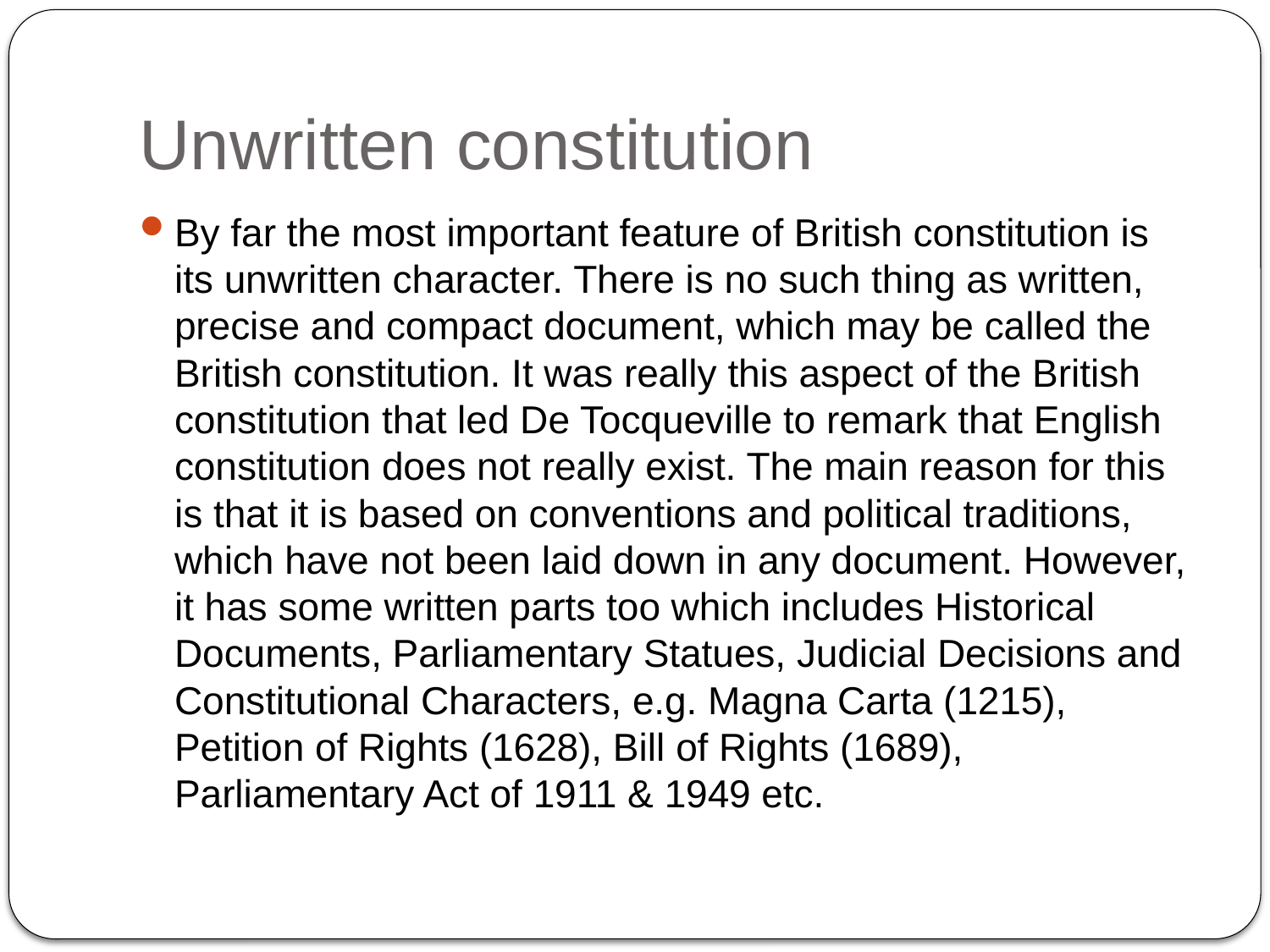

# Unwritten constitution
By far the most important feature of British constitution is its unwritten character. There is no such thing as written, precise and compact document, which may be called the British constitution. It was really this aspect of the British constitution that led De Tocqueville to remark that English constitution does not really exist. The main reason for this is that it is based on conventions and political traditions, which have not been laid down in any document. However, it has some written parts too which includes Historical Documents, Parliamentary Statues, Judicial Decisions and Constitutional Characters, e.g. Magna Carta (1215), Petition of Rights (1628), Bill of Rights (1689), Parliamentary Act of 1911 & 1949 etc.